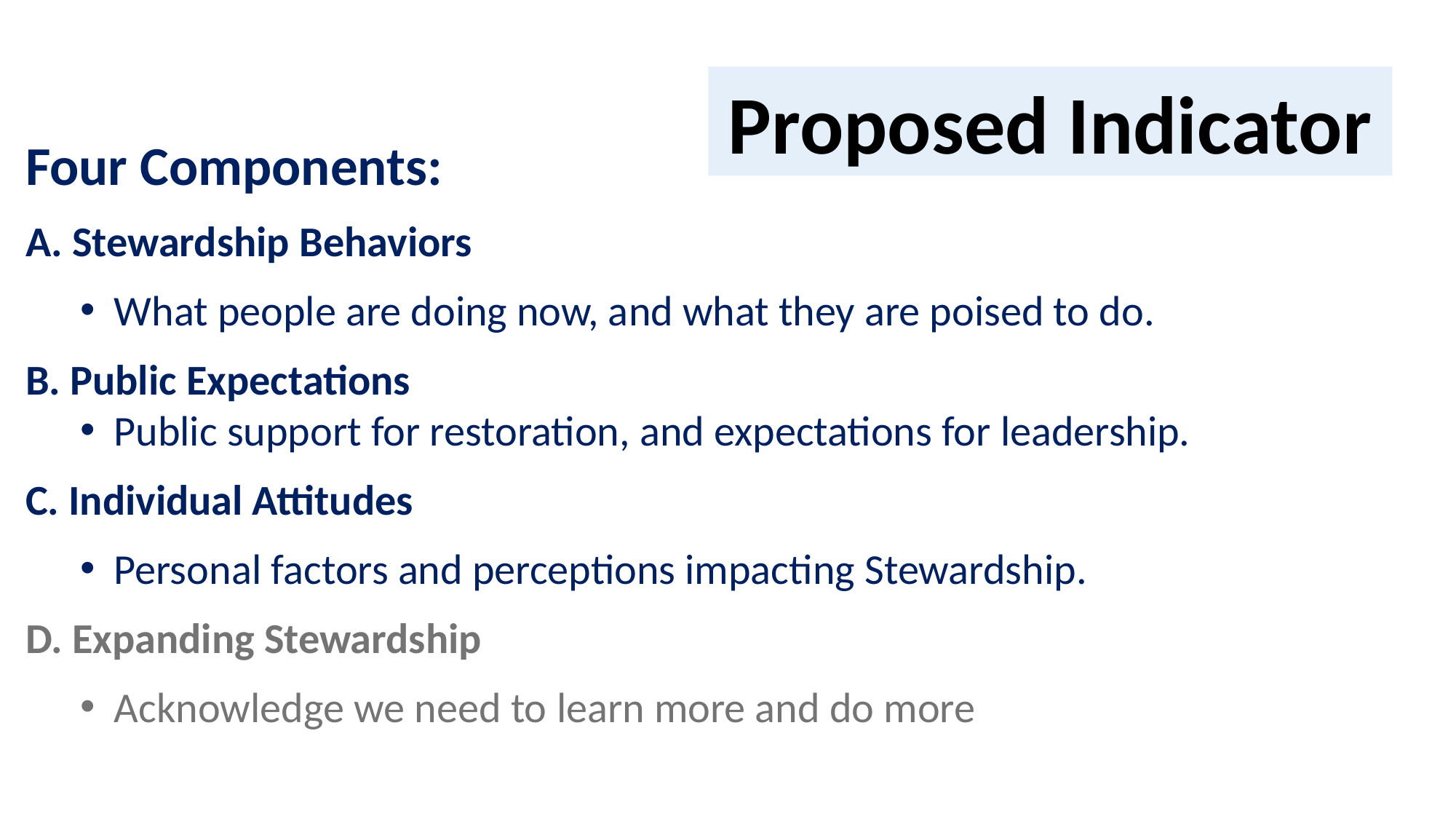

Proposed Indicator
Four Components:
A. Stewardship Behaviors
What people are doing now, and what they are poised to do.
B. Public Expectations
Public support for restoration, and expectations for leadership.
C. Individual Attitudes
Personal factors and perceptions impacting Stewardship.
D. Expanding Stewardship
Acknowledge we need to learn more and do more